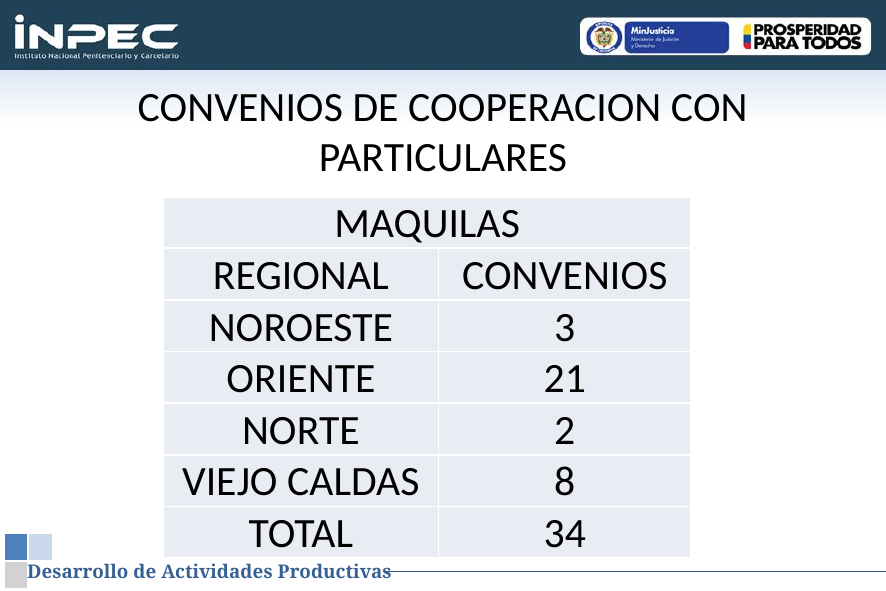

CONVENIOS DE COOPERACION CON PARTICULARES
| MAQUILAS |  |
| --- | --- |
| REGIONAL | CONVENIOS |
| NOROESTE | 3 |
| ORIENTE | 21 |
| NORTE | 2 |
| VIEJO CALDAS | 8 |
| TOTAL | 34 |

Desarrollo de Actividades Productivas